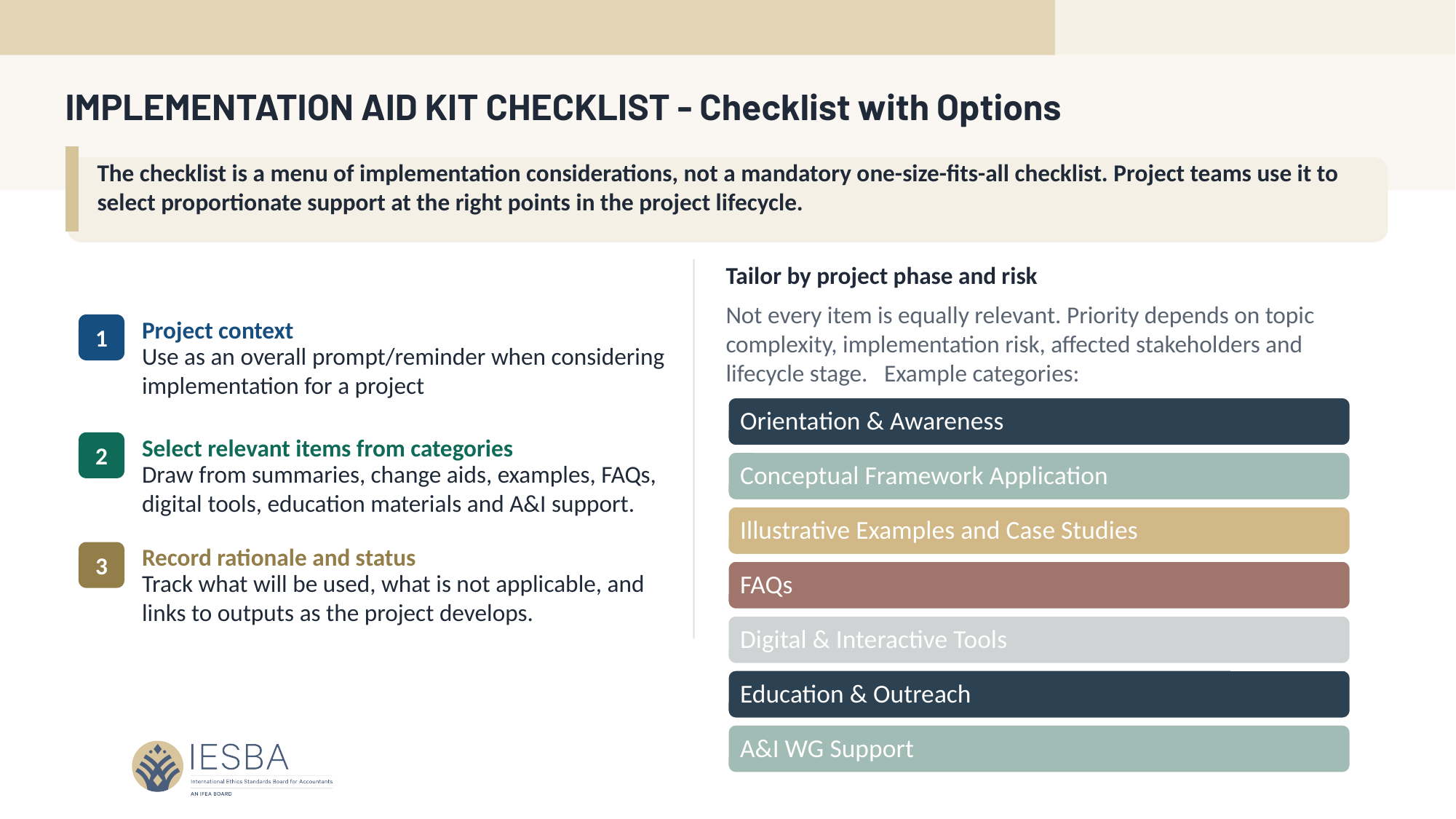

IMPLEMENTATION AID KIT CHECKLIST - Checklist with Options

The checklist is a menu of implementation considerations, not a mandatory one-size-fits-all checklist. Project teams use it to select proportionate support at the right points in the project lifecycle.

Tailor by project phase and risk

Not every item is equally relevant. Priority depends on topic complexity, implementation risk, affected stakeholders and lifecycle stage.   Example categories:
Project context
1
Use as an overall prompt/reminder when considering implementation for a project
Orientation & Awareness
Conceptual Framework Application
Illustrative Examples and Case Studies
FAQs
Digital & Interactive Tools
Education & Outreach
A&I WG Support
Select relevant items from categories
2
Draw from summaries, change aids, examples, FAQs, digital tools, education materials and A&I support.
Record rationale and status
3
Track what will be used, what is not applicable, and links to outputs as the project develops.